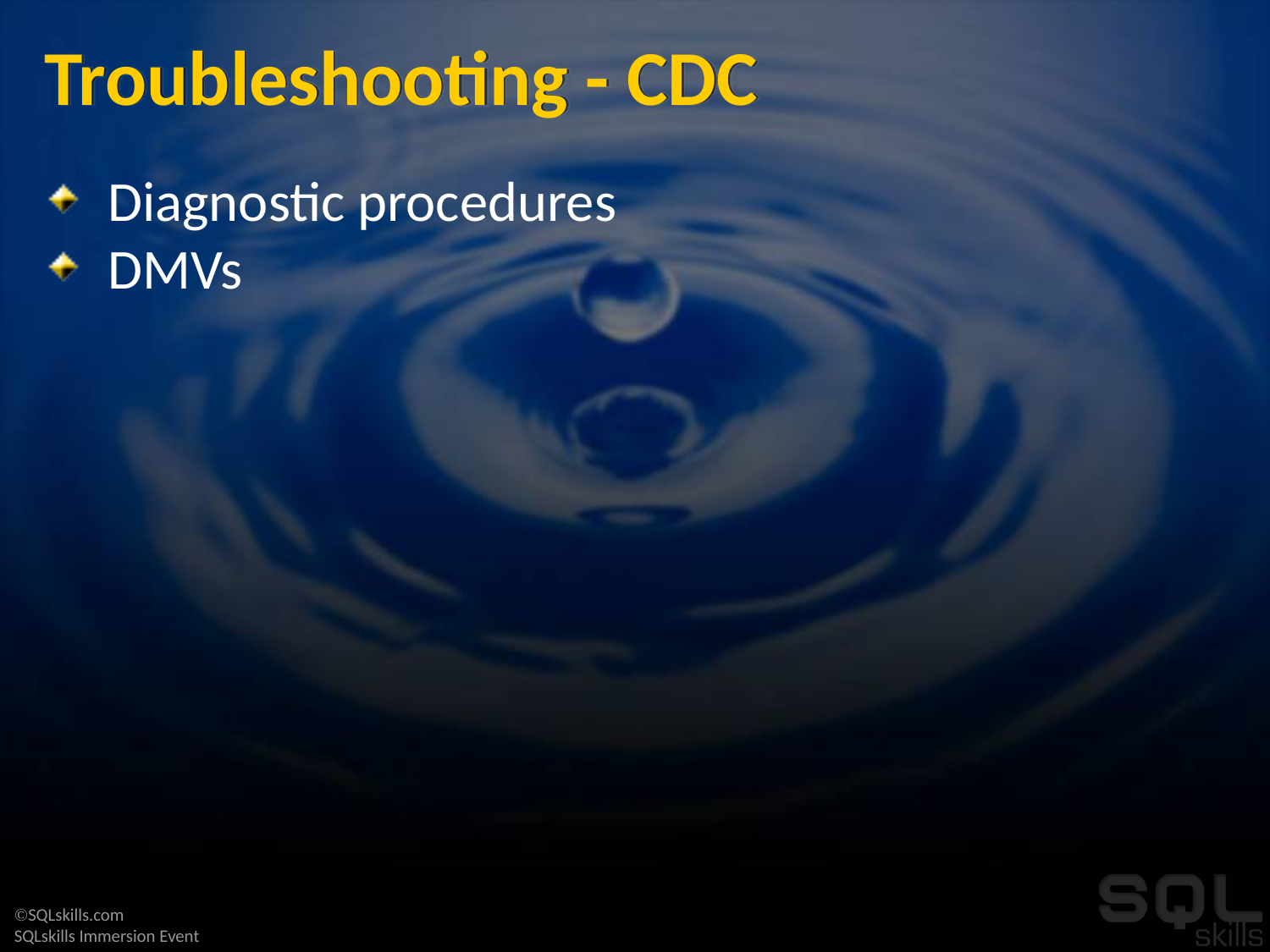

# Troubleshooting - CDC
Diagnostic procedures
DMVs